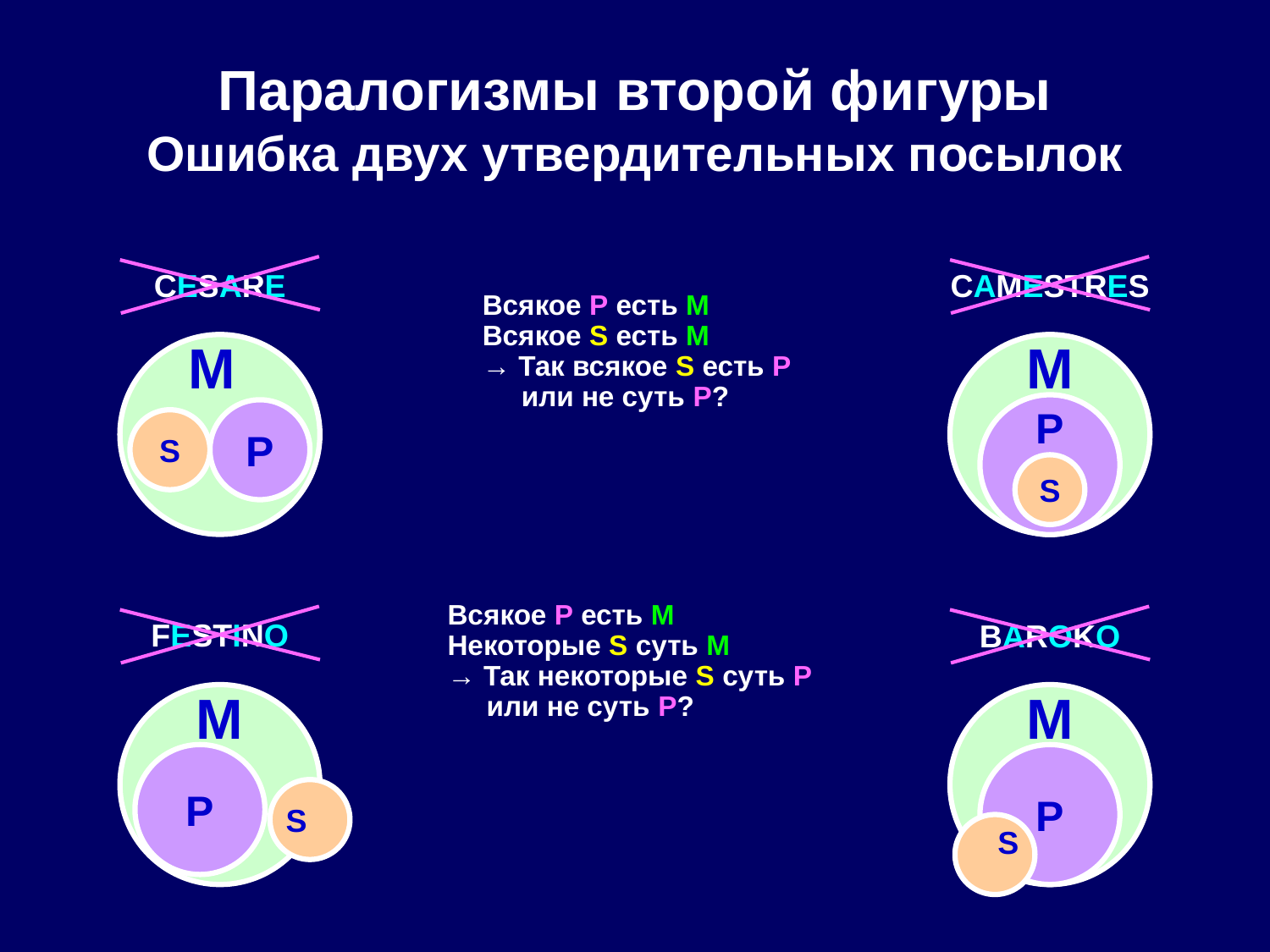

# Паралогизмы второй фигуры Ошибка двух утвердительных посылок
CESARE
CAMESTRES
Всякое P есть M
Всякое S есть M
→ Так всякое S есть P
     или не суть P?
M
M
P
P
S
S
Всякое P есть M
Некоторые S суть M
→ Так некоторые S суть P
     или не суть P?
FESTINO
BAROKO
M
M
P
P
S
   S